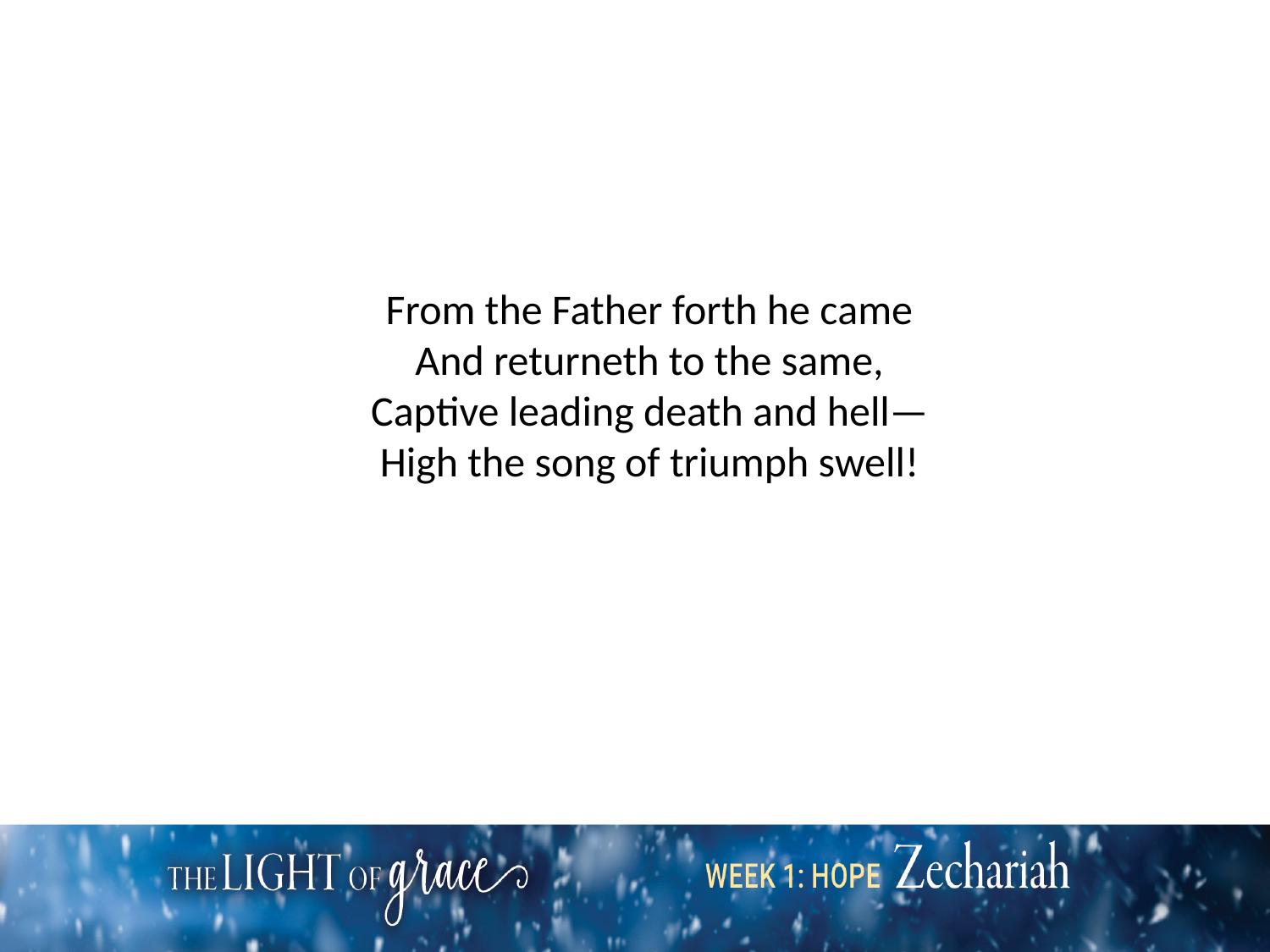

From the Father forth he came
And returneth to the same,
Captive leading death and hell—
High the song of triumph swell!